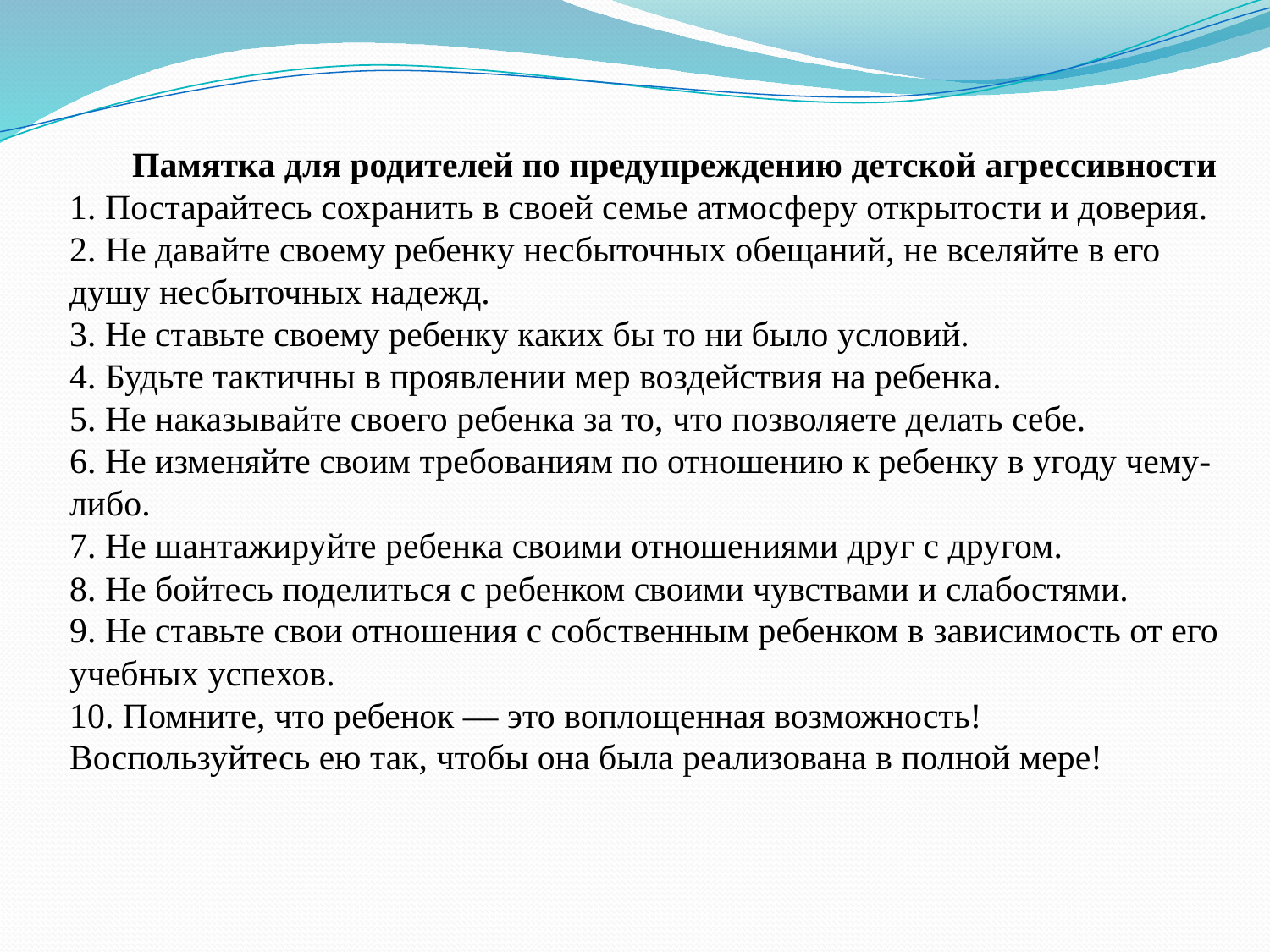

Памятка для родителей по предупреждению детской агрессивности
1. Постарайтесь сохранить в своей семье атмосферу открытости и доверия.
2. Не давайте своему ребенку несбыточных обещаний, не вселяйте в его душу несбыточных надежд.
3. Не ставьте своему ребенку каких бы то ни было условий.
4. Будьте тактичны в проявлении мер воздействия на ребенка.
5. Не наказывайте своего ребенка за то, что позволяете делать себе.
6. Не изменяйте своим требованиям по отношению к ребенку в угоду чему-либо.
7. Не шантажируйте ребенка своими отношениями друг с другом.
8. Не бойтесь поделиться с ребенком своими чувствами и слабостями.
9. Не ставьте свои отношения с собственным ребенком в зависимость от его учебных успехов.
10. Помните, что ребенок — это воплощенная возможность! Воспользуйтесь ею так, чтобы она была реализована в полной мере!